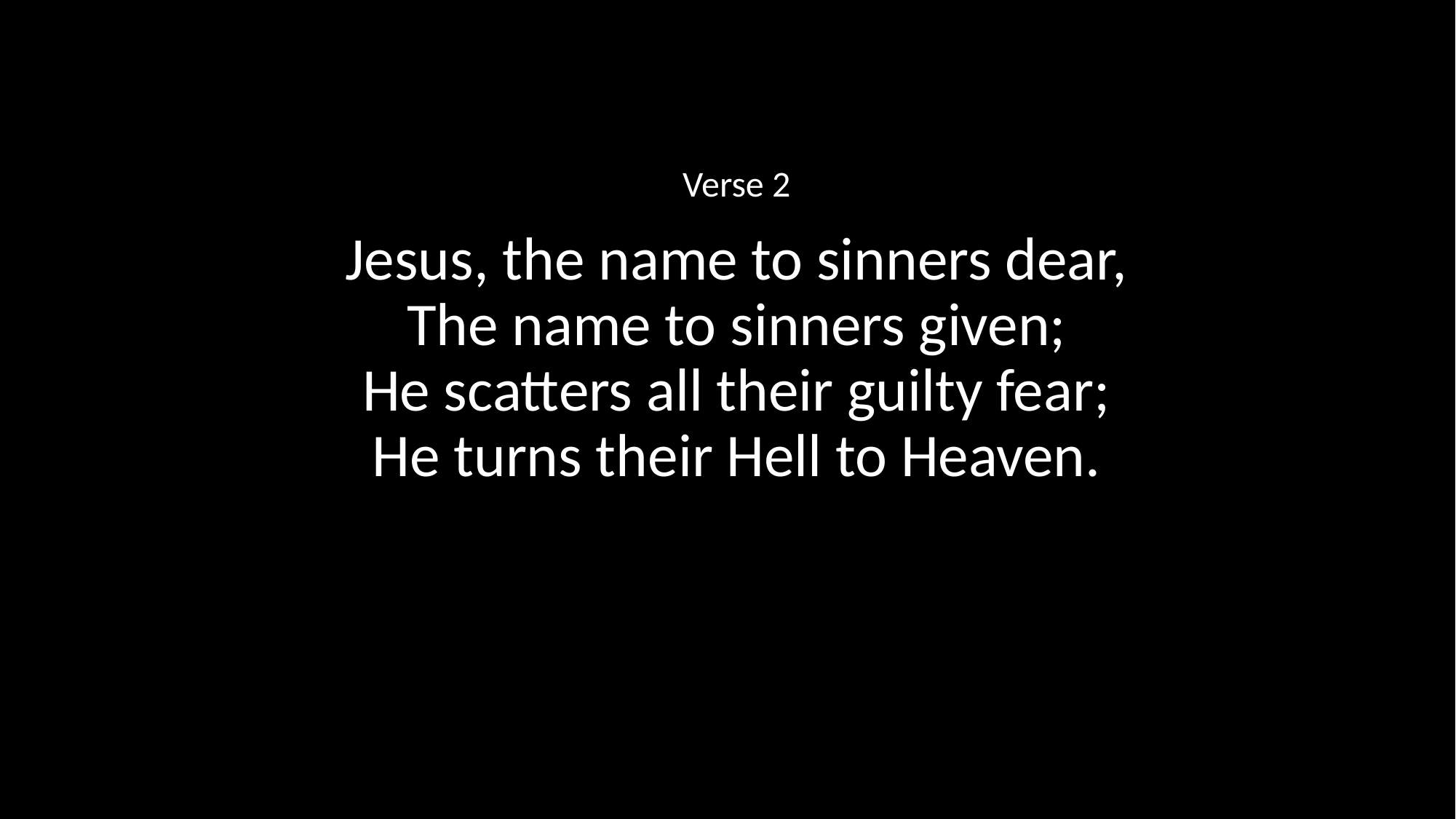

Verse 2
Jesus, the name to sinners dear,
The name to sinners given;
He scatters all their guilty fear;
He turns their Hell to Heaven.